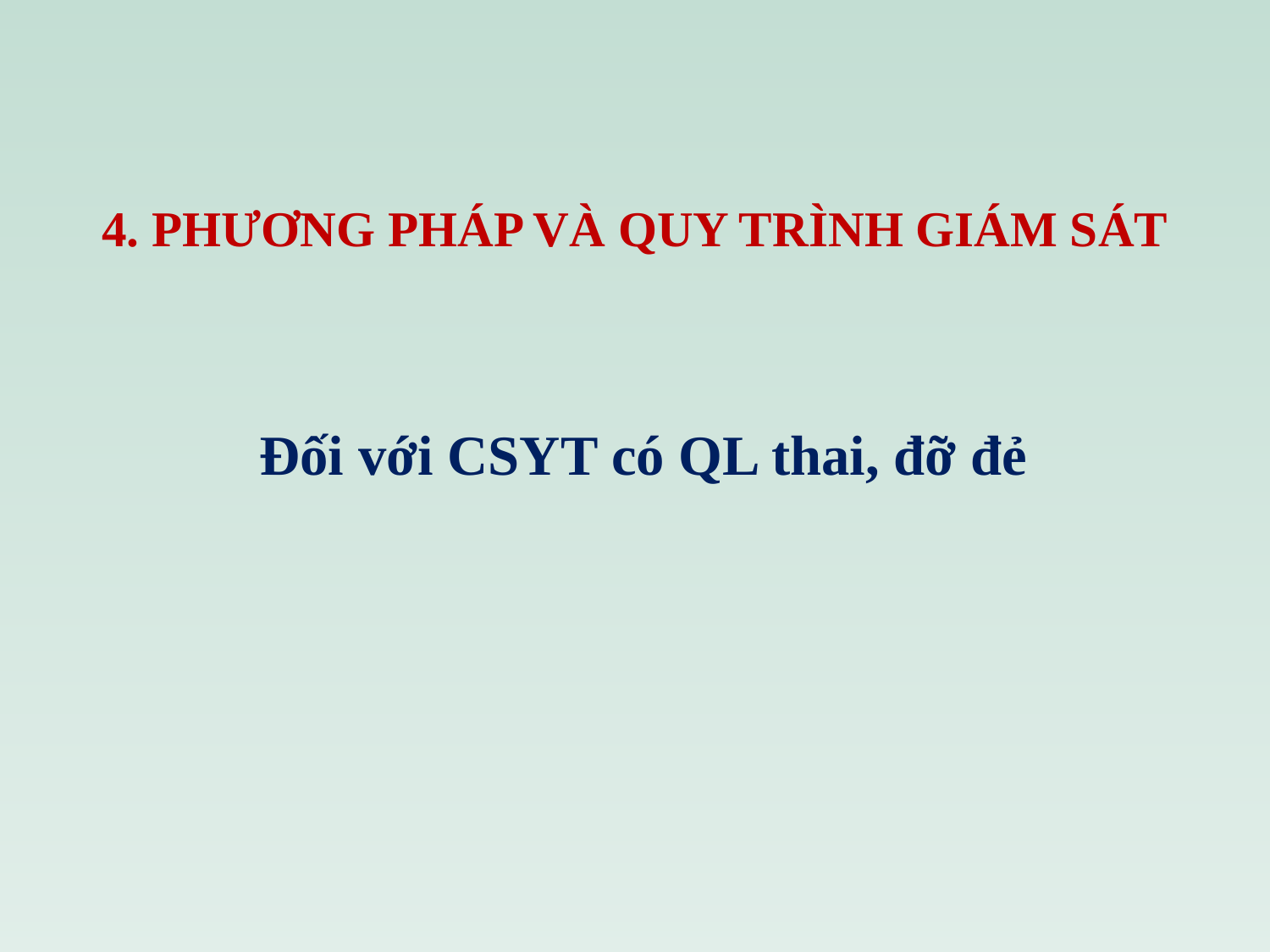

# 4. PHƯƠNG PHÁP VÀ QUY TRÌNH GIÁM SÁT
Đối với CSYT có QL thai, đỡ đẻ